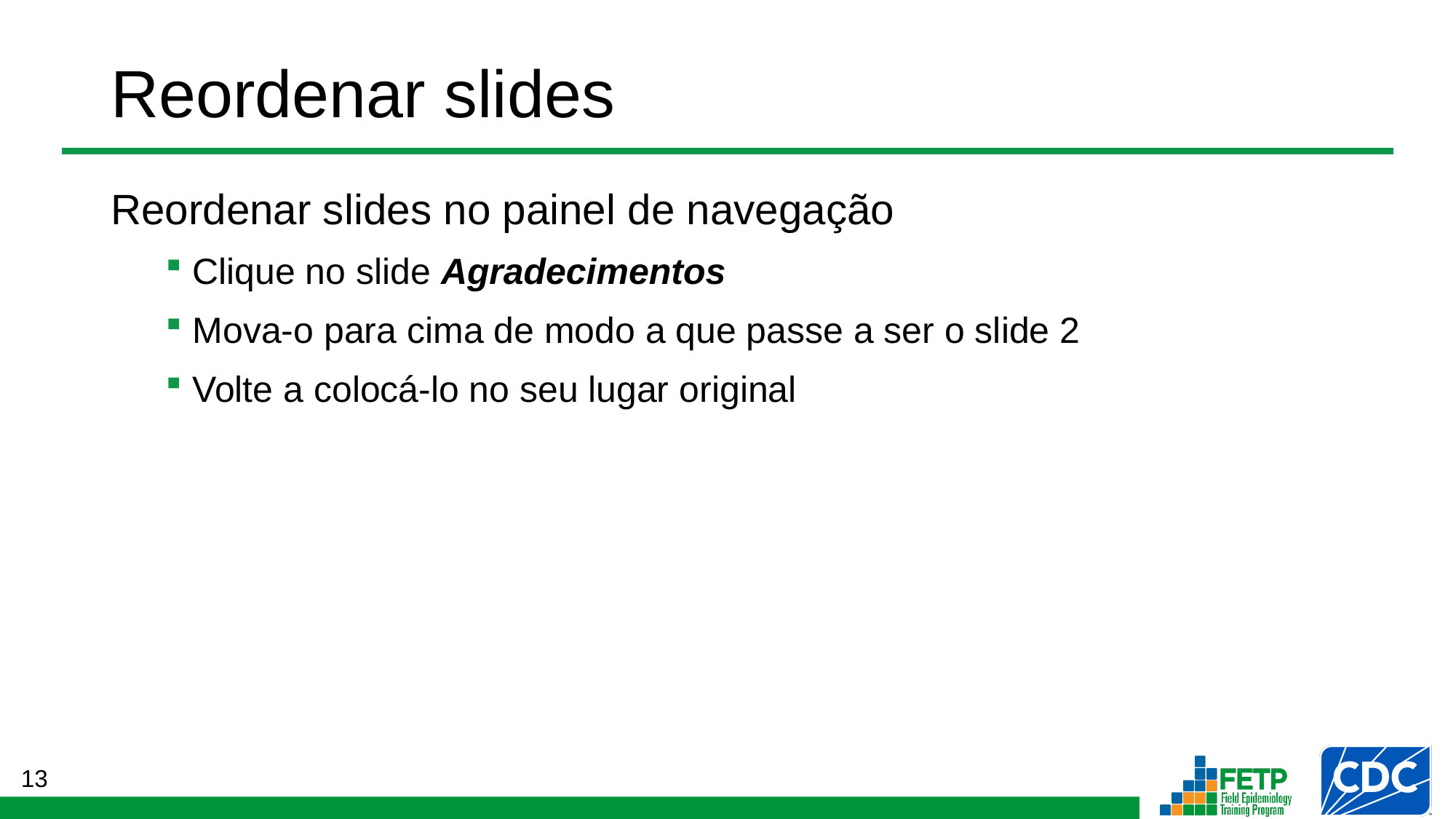

# Reordenar slides
Reordenar slides no painel de navegação
Clique no slide Agradecimentos
Mova-o para cima de modo a que passe a ser o slide 2
Volte a colocá-lo no seu lugar original